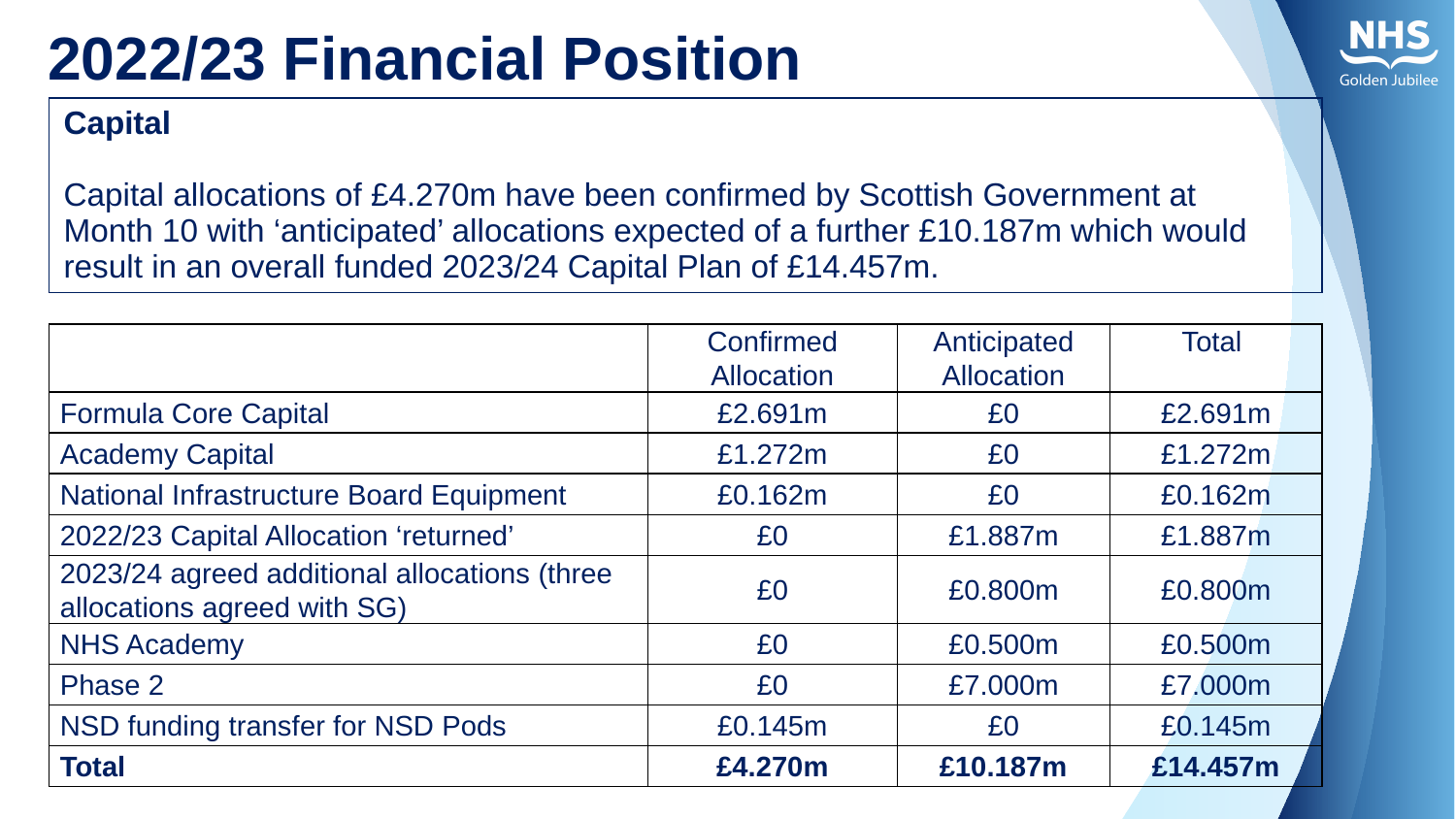

# 2022/23 Financial Position
| Capital Capital allocations of £4.270m have been confirmed by Scottish Government at Month 10 with ‘anticipated’ allocations expected of a further £10.187m which would result in an overall funded 2023/24 Capital Plan of £14.457m. |
| --- |
|  | Confirmed Allocation | Anticipated Allocation | Total |
| --- | --- | --- | --- |
| Formula Core Capital | £2.691m | £0 | £2.691m |
| Academy Capital | £1.272m | £0 | £1.272m |
| National Infrastructure Board Equipment | £0.162m | £0 | £0.162m |
| 2022/23 Capital Allocation ‘returned’ | £0 | £1.887m | £1.887m |
| 2023/24 agreed additional allocations (three allocations agreed with SG) | £0 | £0.800m | £0.800m |
| NHS Academy | £0 | £0.500m | £0.500m |
| Phase 2 | £0 | £7.000m | £7.000m |
| NSD funding transfer for NSD Pods | £0.145m | £0 | £0.145m |
| Total | £4.270m | £10.187m | £14.457m |